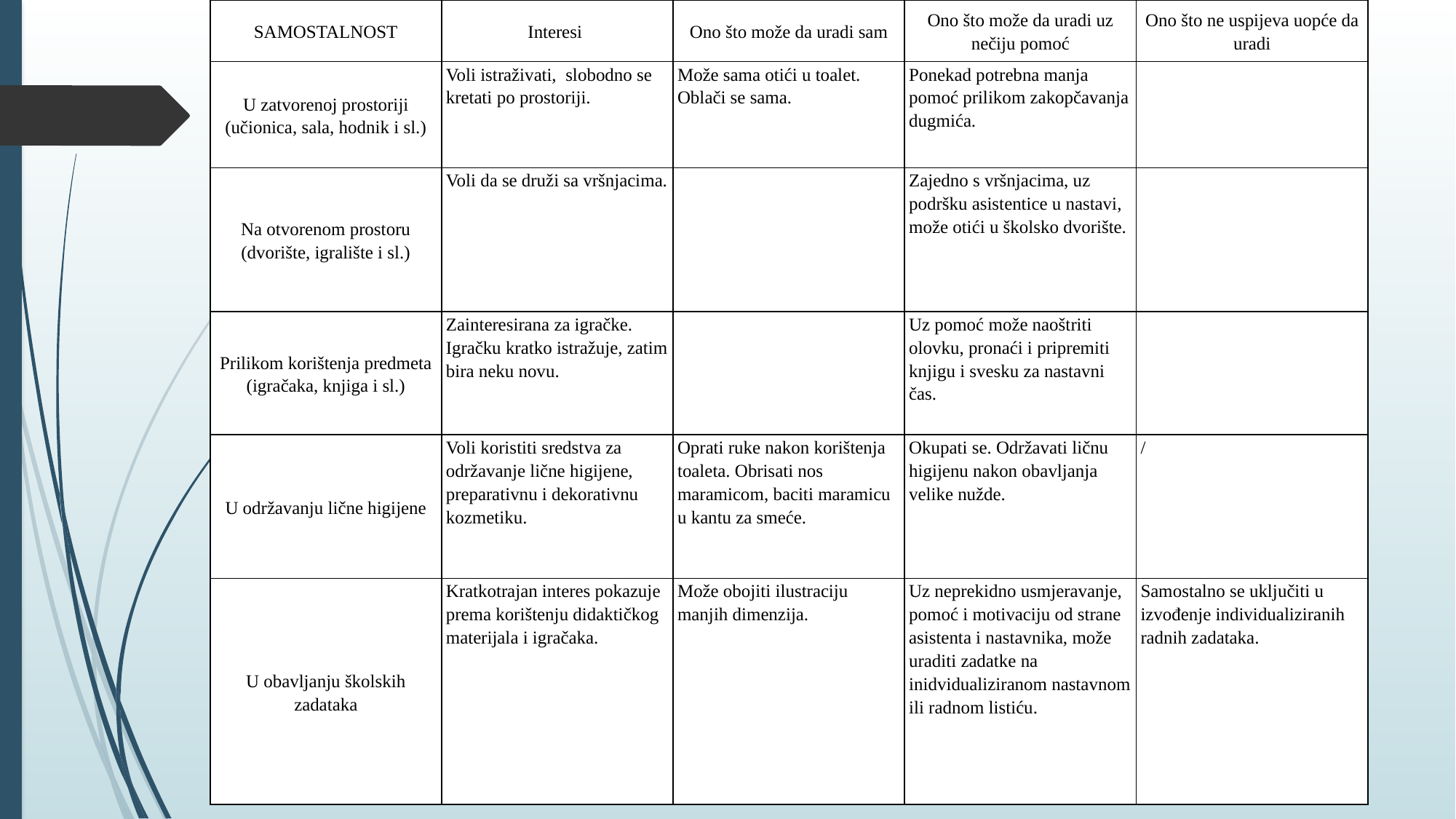

| SAMOSTALNOST | Interesi | Ono što može da uradi sam | Ono što može da uradi uz nečiju pomoć | Ono što ne uspijeva uopće da uradi |
| --- | --- | --- | --- | --- |
| U zatvorenoj prostoriji (učionica, sala, hodnik i sl.) | Voli istraživati, slobodno se kretati po prostoriji. | Može sama otići u toalet. Oblači se sama. | Ponekad potrebna manja pomoć prilikom zakopčavanja dugmića. |  |
| Na otvorenom prostoru (dvorište, igralište i sl.) | Voli da se druži sa vršnjacima. |  | Zajedno s vršnjacima, uz podršku asistentice u nastavi, može otići u školsko dvorište. |  |
| Prilikom korištenja predmeta (igračaka, knjiga i sl.) | Zainteresirana za igračke. Igračku kratko istražuje, zatim bira neku novu. |  | Uz pomoć može naoštriti olovku, pronaći i pripremiti knjigu i svesku za nastavni čas. |  |
| U održavanju lične higijene | Voli koristiti sredstva za održavanje lične higijene, preparativnu i dekorativnu kozmetiku. | Oprati ruke nakon korištenja toaleta. Obrisati nos maramicom, baciti maramicu u kantu za smeće. | Okupati se. Održavati ličnu higijenu nakon obavljanja velike nužde. | / |
| U obavljanju školskih zadataka | Kratkotrajan interes pokazuje prema korištenju didaktičkog materijala i igračaka. | Može obojiti ilustraciju manjih dimenzija. | Uz neprekidno usmjeravanje, pomoć i motivaciju od strane asistenta i nastavnika, može uraditi zadatke na inidvidualiziranom nastavnom ili radnom listiću. | Samostalno se uključiti u izvođenje individualiziranih radnih zadataka. |